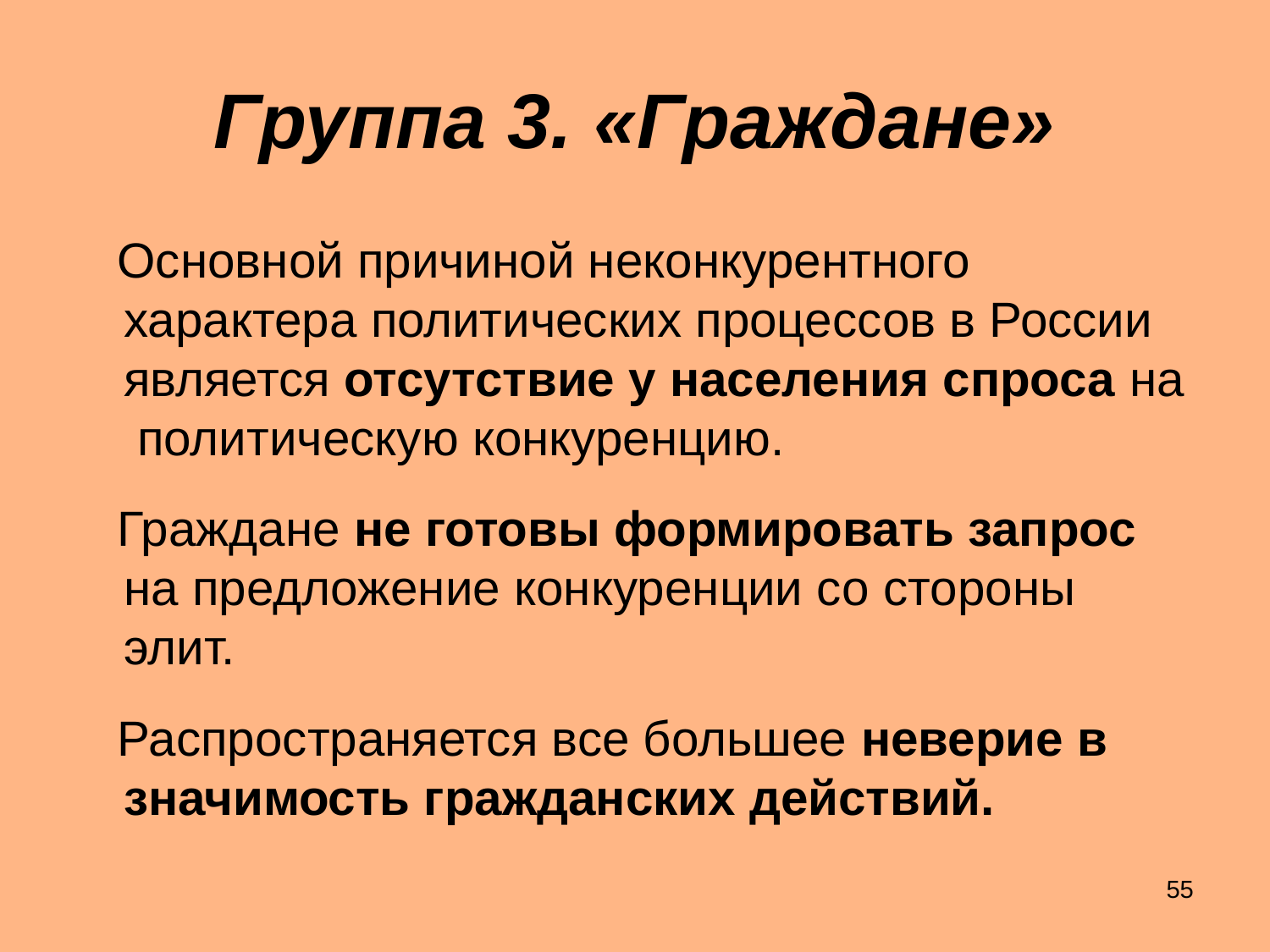

# Группа 3. «Граждане»
   Основной причиной неконкурентного характера политических процессов в России является отсутствие у населения спроса на  политическую конкуренцию.
   Граждане не готовы формировать запрос на предложение конкуренции со стороны элит.
   Распространяется все большее неверие в значимость гражданских действий.
55